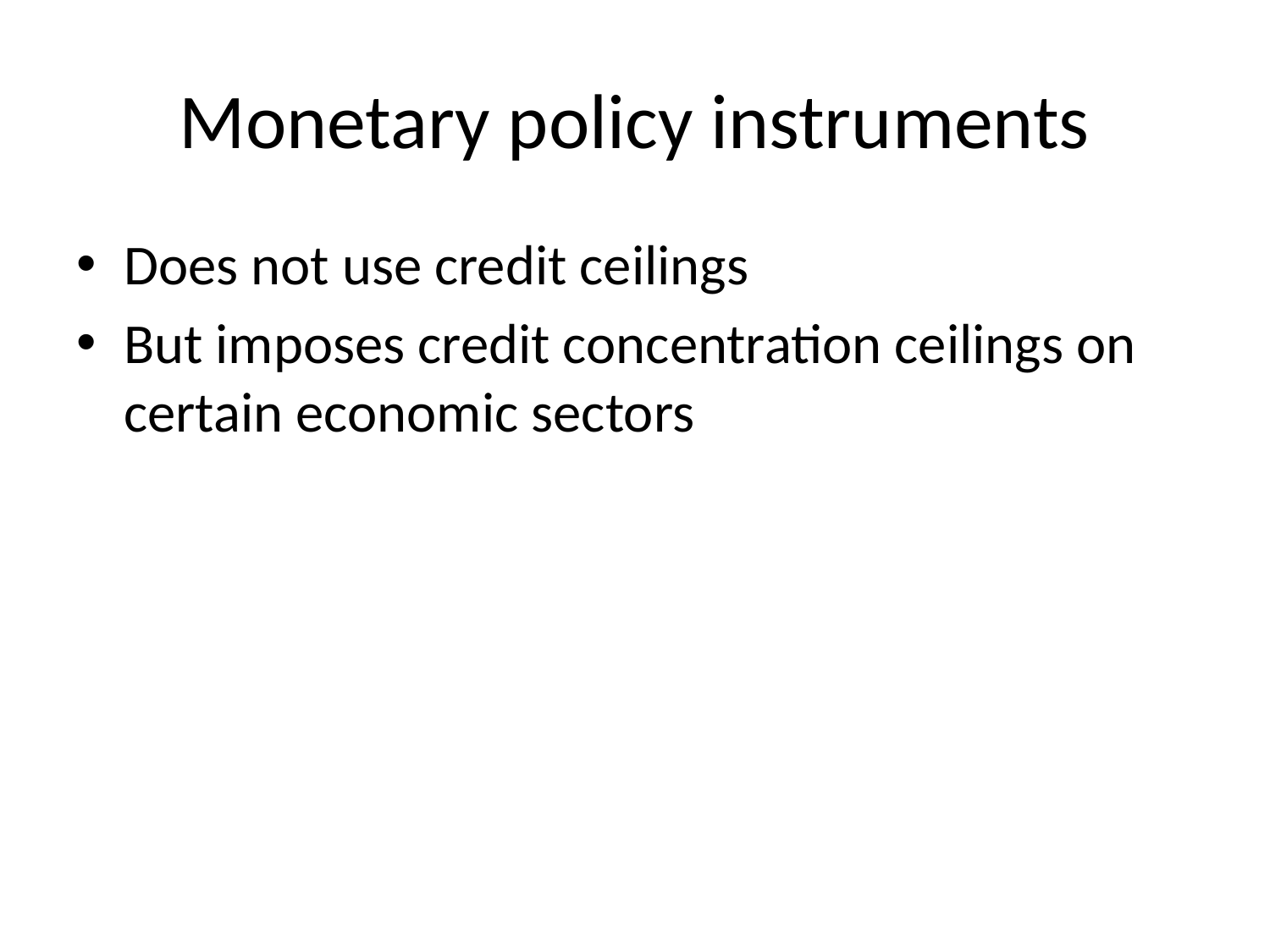

# Monetary policy instruments
Does not use credit ceilings
But imposes credit concentration ceilings on certain economic sectors